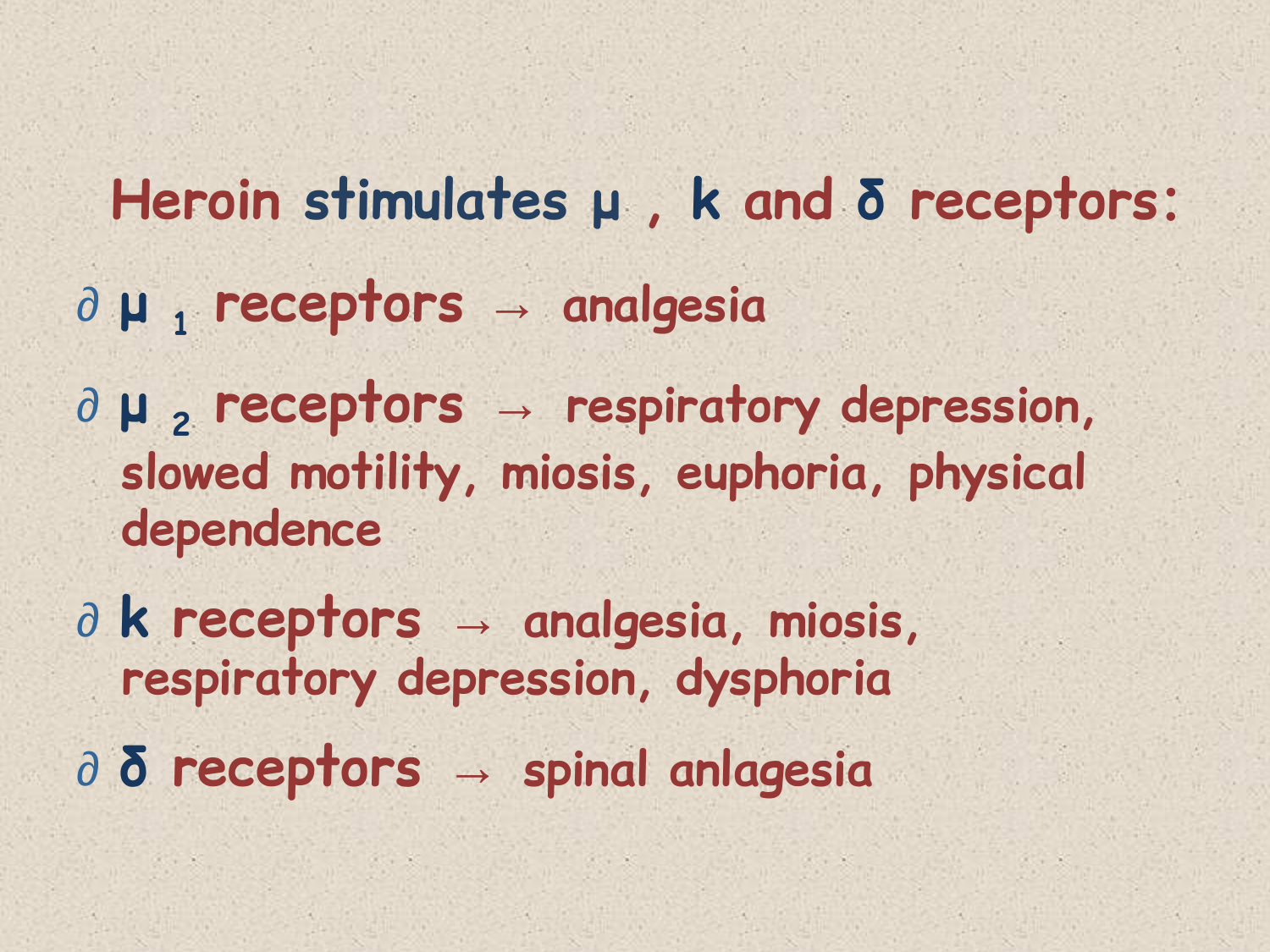

Heroin stimulates μ , k and δ receptors:

∂ μ 1 receptors → analgesia

∂ μ 2 receptors → respiratory depression, slowed motility, miosis, euphoria, physical dependence

∂ k receptors → analgesia, miosis, respiratory depression, dysphoria

∂ δ receptors → spinal anlagesia